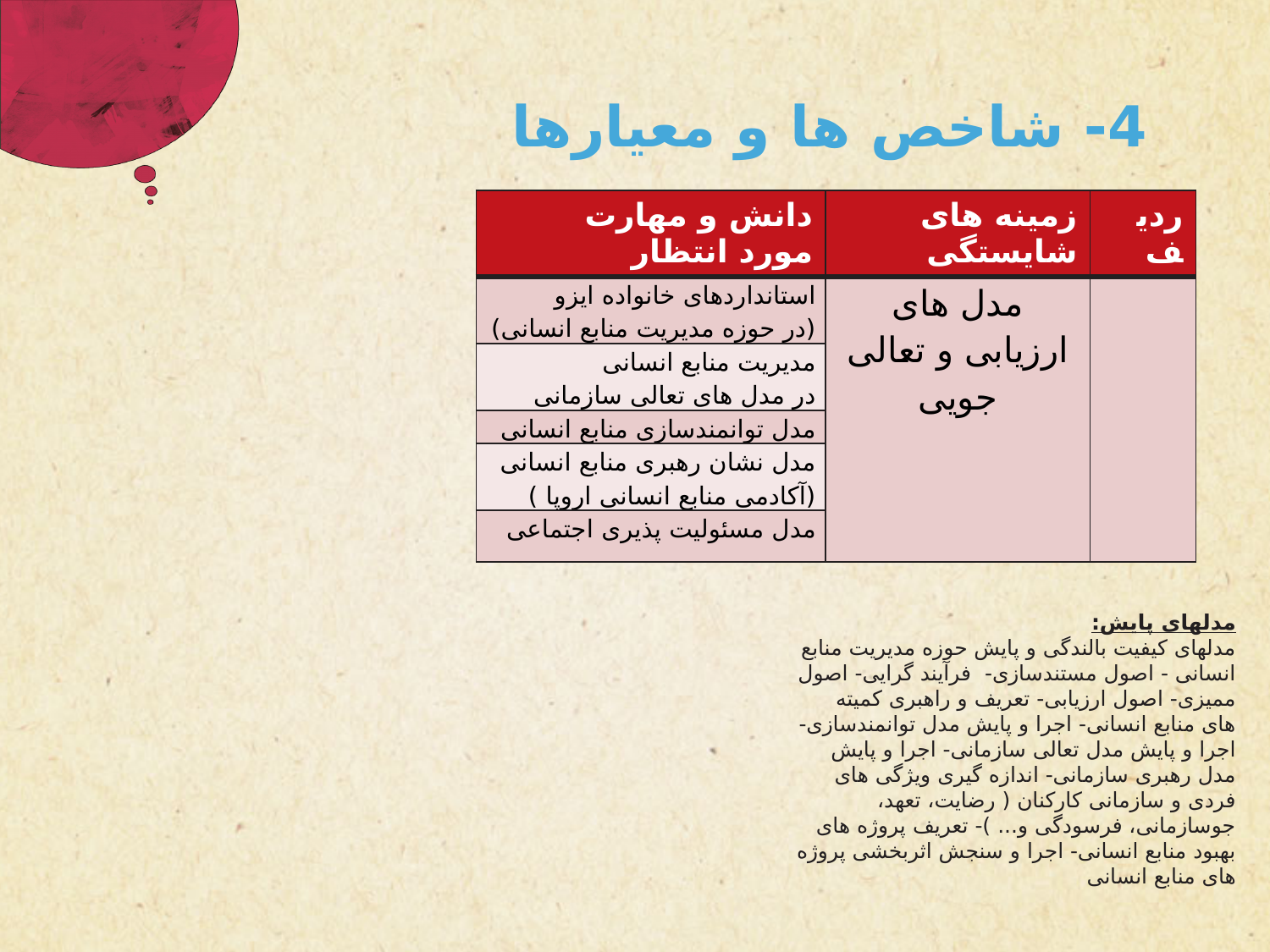

4- شاخص ها و معیارها
| دانش و مهارت مورد انتظار | زمینه های شایستگی | ردیف |
| --- | --- | --- |
| استانداردهای خانواده ایزو (در حوزه مدیریت منابع انسانی) | مدل های ارزیابی و تعالی جویی |  |
| مدیریت منابع انسانی در مدل های تعالی سازمانی |  |  |
| مدل توانمندسازی منابع انسانی |  |  |
| مدل نشان رهبری منابع انسانی (آکادمی منابع انسانی اروپا ) |  |  |
| مدل مسئولیت پذیری اجتماعی |  |  |
مدلهای پایش:
مدلهای کیفیت بالندگی و پایش حوزه مدیریت منابع انسانی - اصول مستندسازی-  فرآیند گرایی- اصول ممیزی- اصول ارزیابی- تعریف و راهبری کمیته های منابع انسانی- اجرا و پایش مدل توانمندسازی- اجرا و پایش مدل تعالی سازمانی- اجرا و پایش مدل رهبری سازمانی- اندازه گیری ویژگی های فردی و سازمانی کارکنان ( رضایت، تعهد، جوسازمانی، فرسودگی و... )- تعریف پروژه های بهبود منابع انسانی- اجرا و سنجش اثربخشی پروژه های منابع انسانی